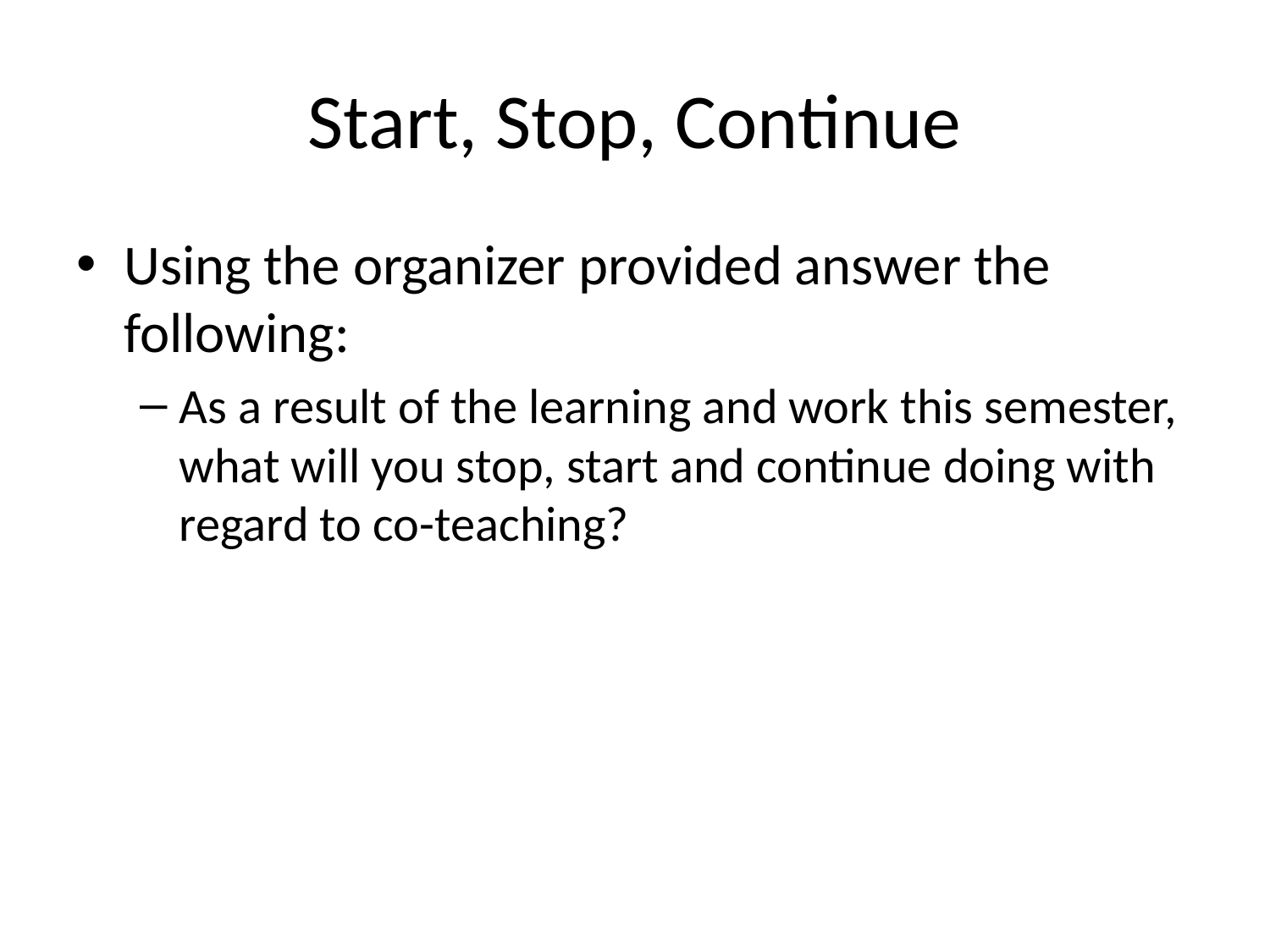

# Start, Stop, Continue
Using the organizer provided answer the following:
As a result of the learning and work this semester, what will you stop, start and continue doing with regard to co-teaching?